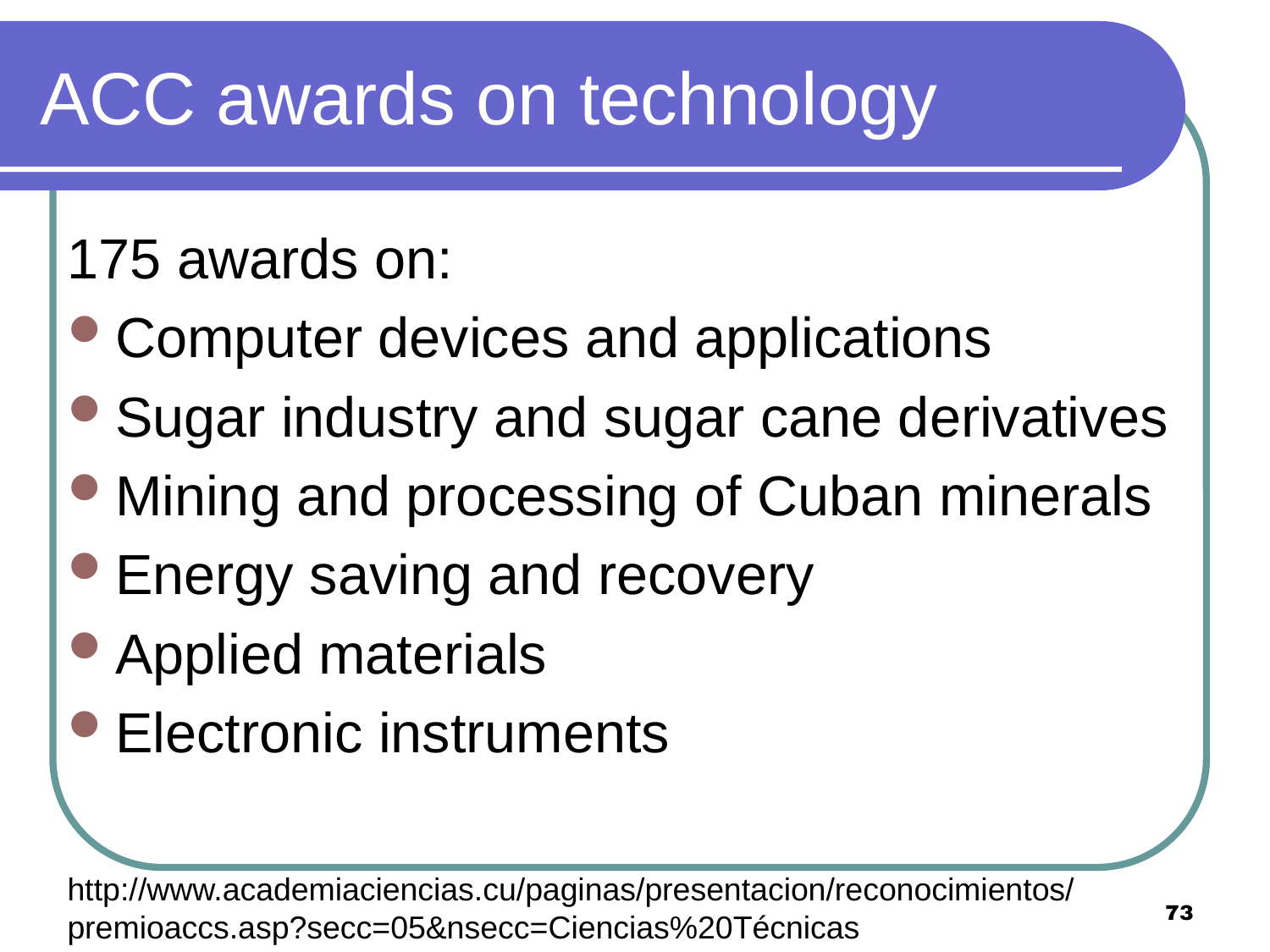

# ACC awards on technology
175 awards on:
Computer devices and applications
Sugar industry and sugar cane derivatives
Mining and processing of Cuban minerals
Energy saving and recovery
Applied materials
Electronic instruments
http://www.academiaciencias.cu/paginas/presentacion/reconocimientos/premioaccs.asp?secc=05&nsecc=Ciencias%20Técnicas
73